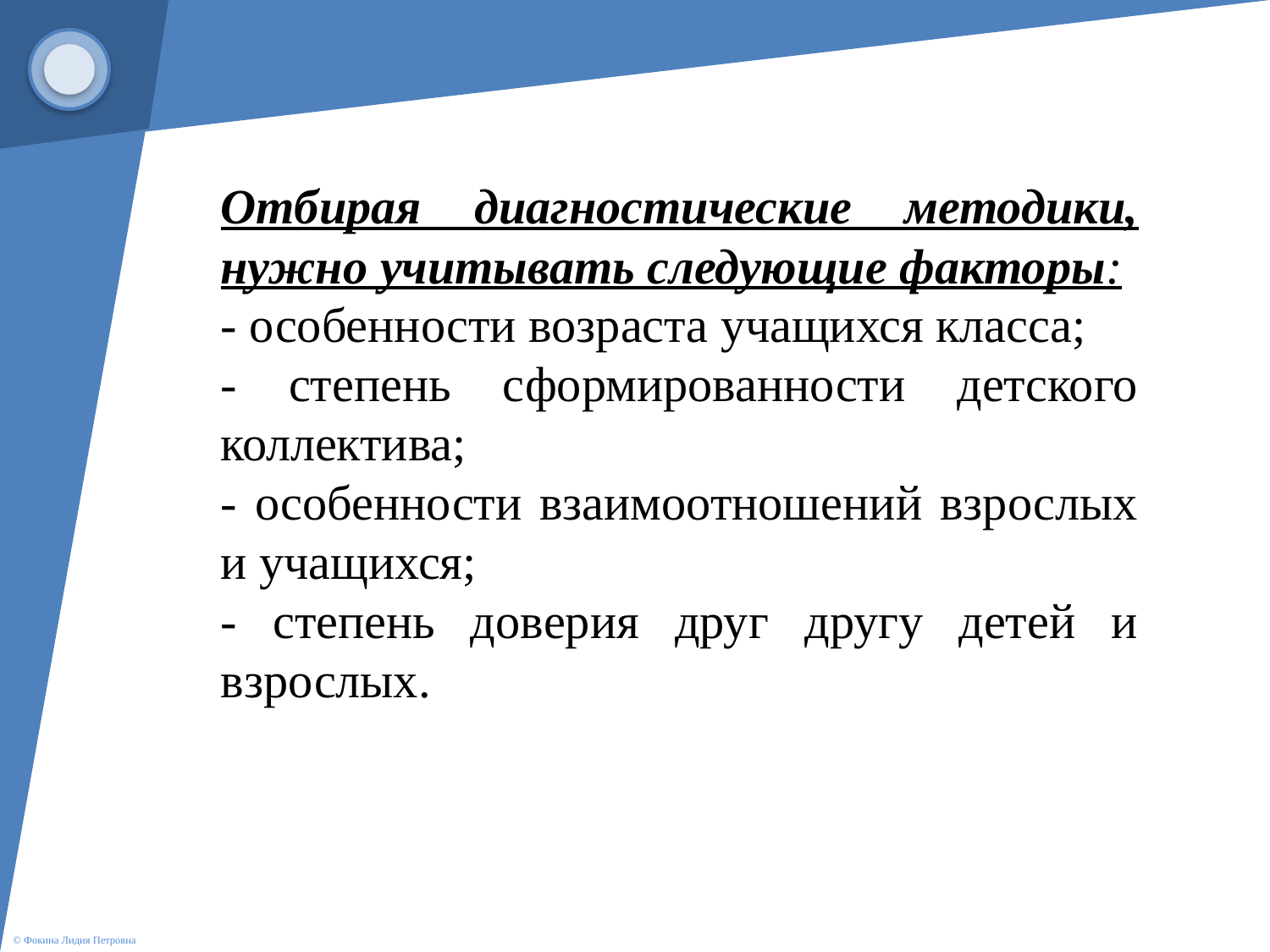

Отбирая  диагностические  методики, нужно учитывать следующие факторы:
- особенности возраста учащихся класса;
- степень сформированности детского коллектива;
- особенности взаимоотношений взрослых и учащихся;
- степень доверия друг другу детей и взрослых.